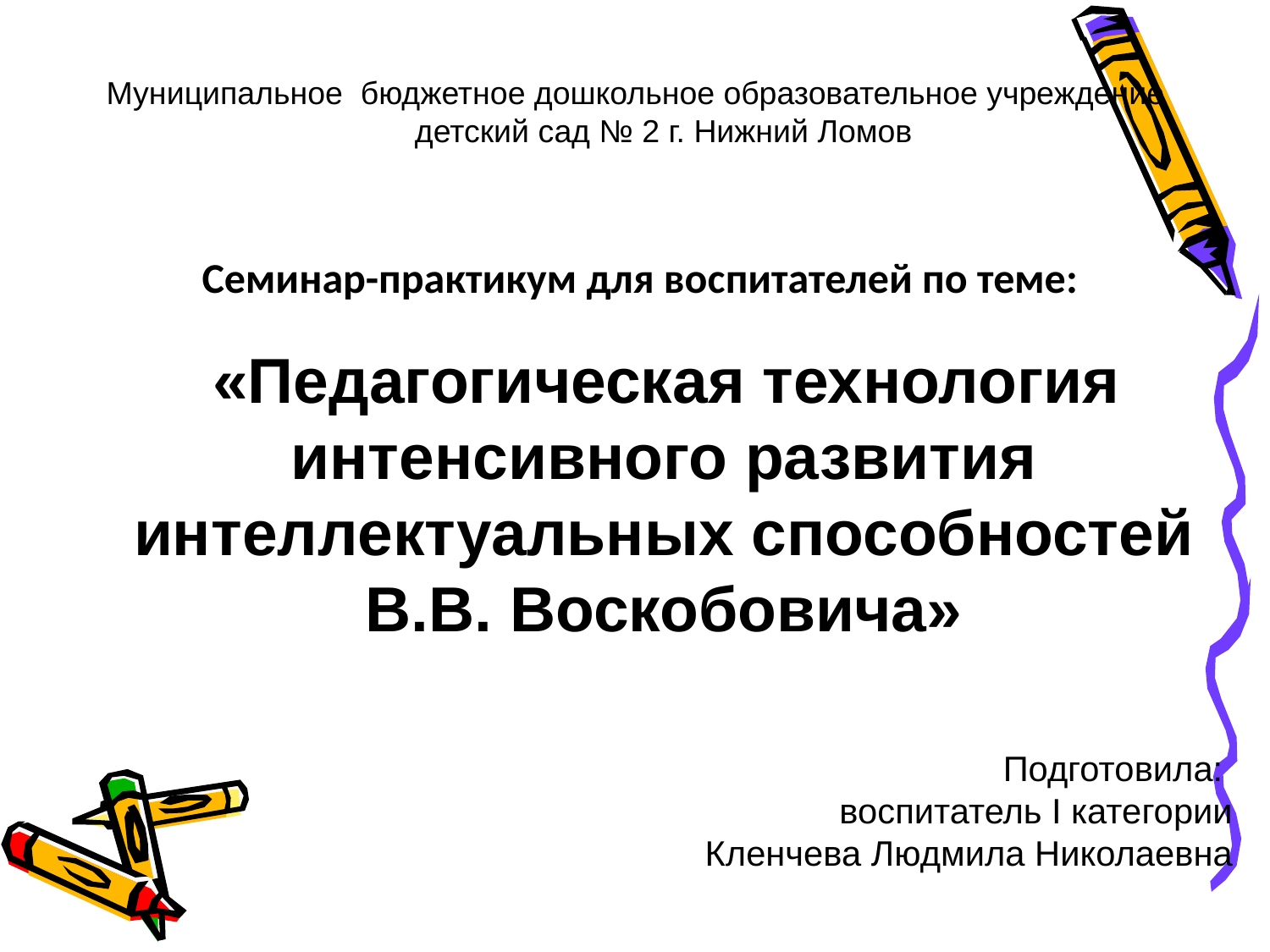

Муниципальное  бюджетное дошкольное образовательное учреждение  детский сад № 2 г. Нижний Ломов

Семинар-практикум для воспитателей по теме:

   «Педагогическая технология интенсивного развития интеллектуальных способностей В.В. Воскобовича»

Подготовила:
воспитатель I категории
Кленчева Людмила Николаевна